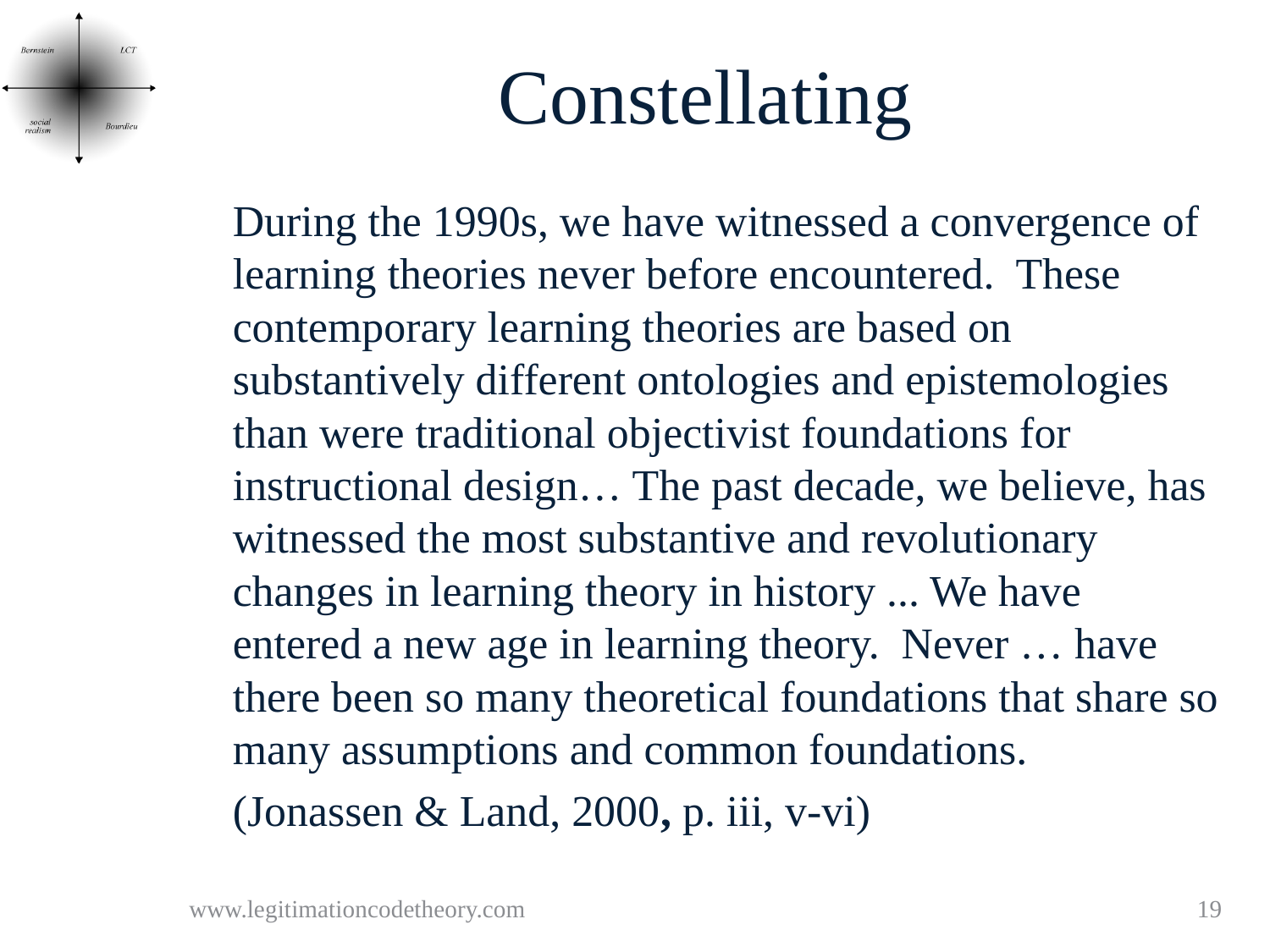

# Constellating

	During the 1990s, we have witnessed a convergence of learning theories never before encountered.  These contemporary learning theories are based on substantively different ontologies and epistemologies than were traditional objectivist foundations for instructional design… The past decade, we believe, has witnessed the most substantive and revolutionary changes in learning theory in history ... We have entered a new age in learning theory.  Never … have there been so many theoretical foundations that share so many assumptions and common foundations.
	(Jonassen & Land, 2000, p. iii, v-vi)
Internal
relations
www.legitimationcodetheory.com
19